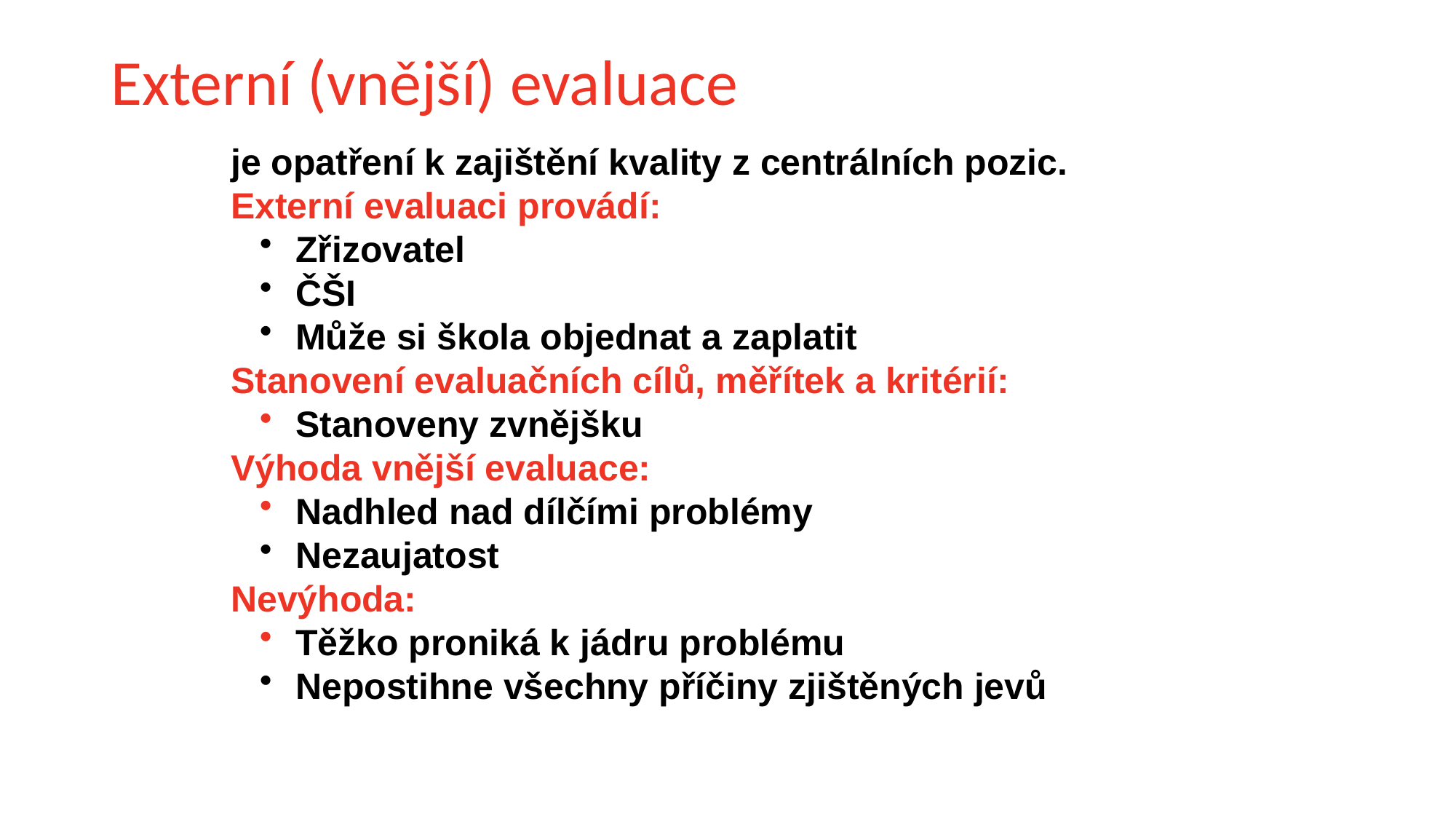

Externí (vnější) evaluace

je opatření k zajištění kvality z centrálních pozic.
Externí evaluaci provádí:
 Zřizovatel
 ČŠI
 Může si škola objednat a zaplatit
Stanovení evaluačních cílů, měřítek a kritérií:
 Stanoveny zvnějšku
Výhoda vnější evaluace:
 Nadhled nad dílčími problémy
 Nezaujatost
Nevýhoda:
 Těžko proniká k jádru problému
 Nepostihne všechny příčiny zjištěných jevů